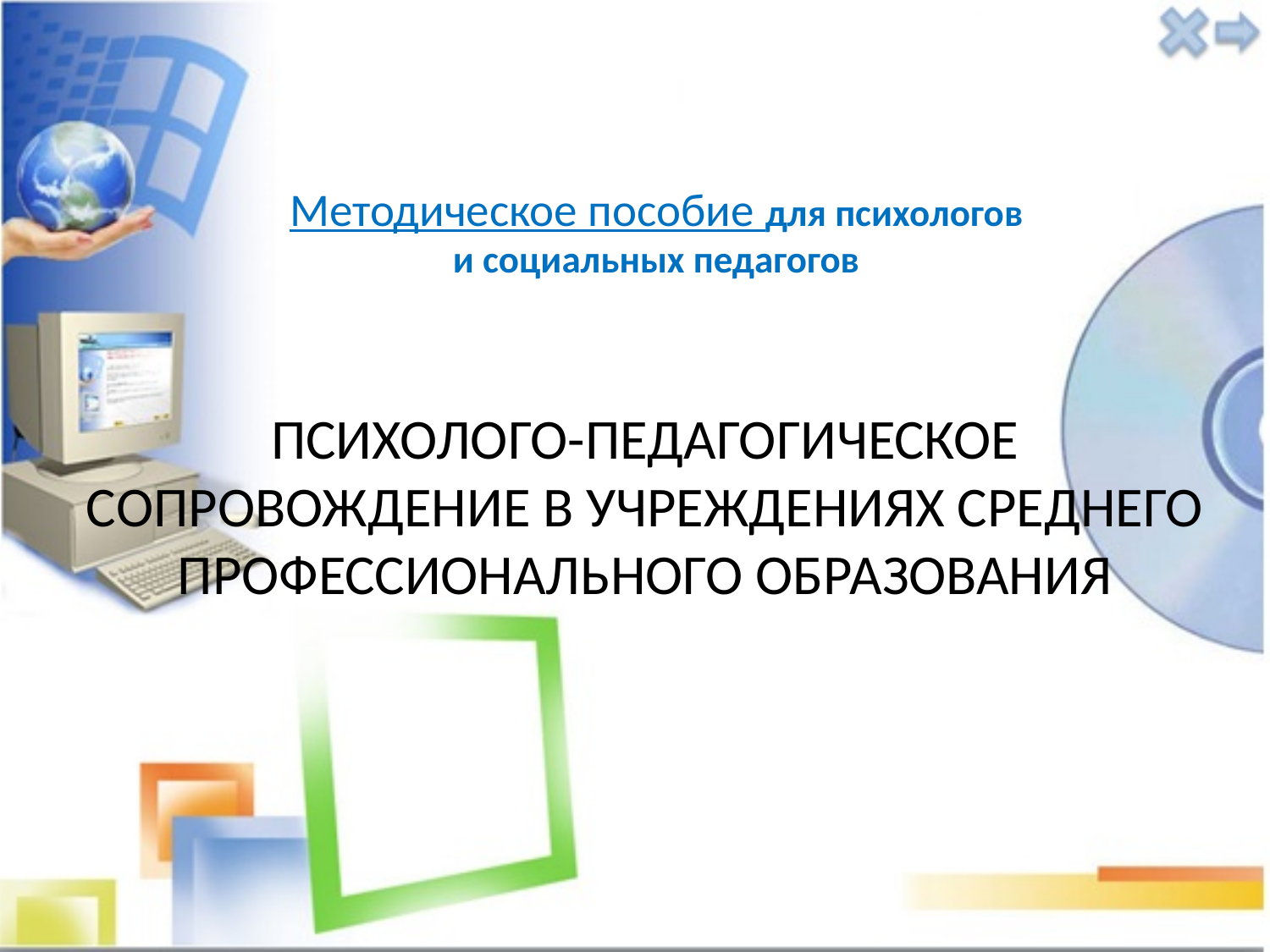

# Методическое пособие для психологов и социальных педагогов
ПСИХОЛОГО-ПЕДАГОГИЧЕСКОЕ СОПРОВОЖДЕНИЕ В УЧРЕЖДЕНИЯХ СРЕДНЕГО ПРОФЕССИОНАЛЬНОГО ОБРАЗОВАНИЯ